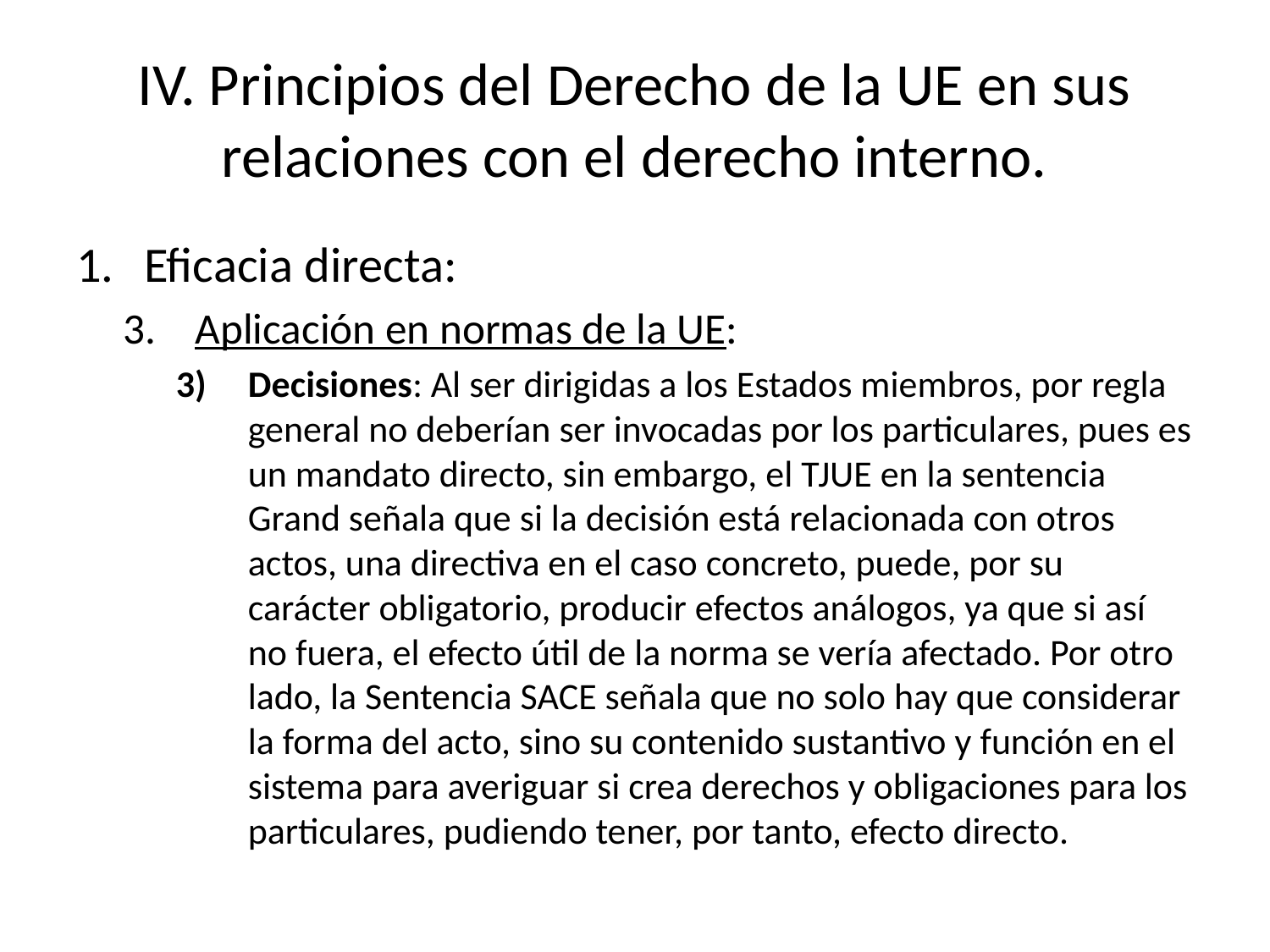

# IV. Principios del Derecho de la UE en sus relaciones con el derecho interno.
Eficacia directa:
Aplicación en normas de la UE:
Decisiones: Al ser dirigidas a los Estados miembros, por regla general no deberían ser invocadas por los particulares, pues es un mandato directo, sin embargo, el TJUE en la sentencia Grand señala que si la decisión está relacionada con otros actos, una directiva en el caso concreto, puede, por su carácter obligatorio, producir efectos análogos, ya que si así no fuera, el efecto útil de la norma se vería afectado. Por otro lado, la Sentencia SACE señala que no solo hay que considerar la forma del acto, sino su contenido sustantivo y función en el sistema para averiguar si crea derechos y obligaciones para los particulares, pudiendo tener, por tanto, efecto directo.